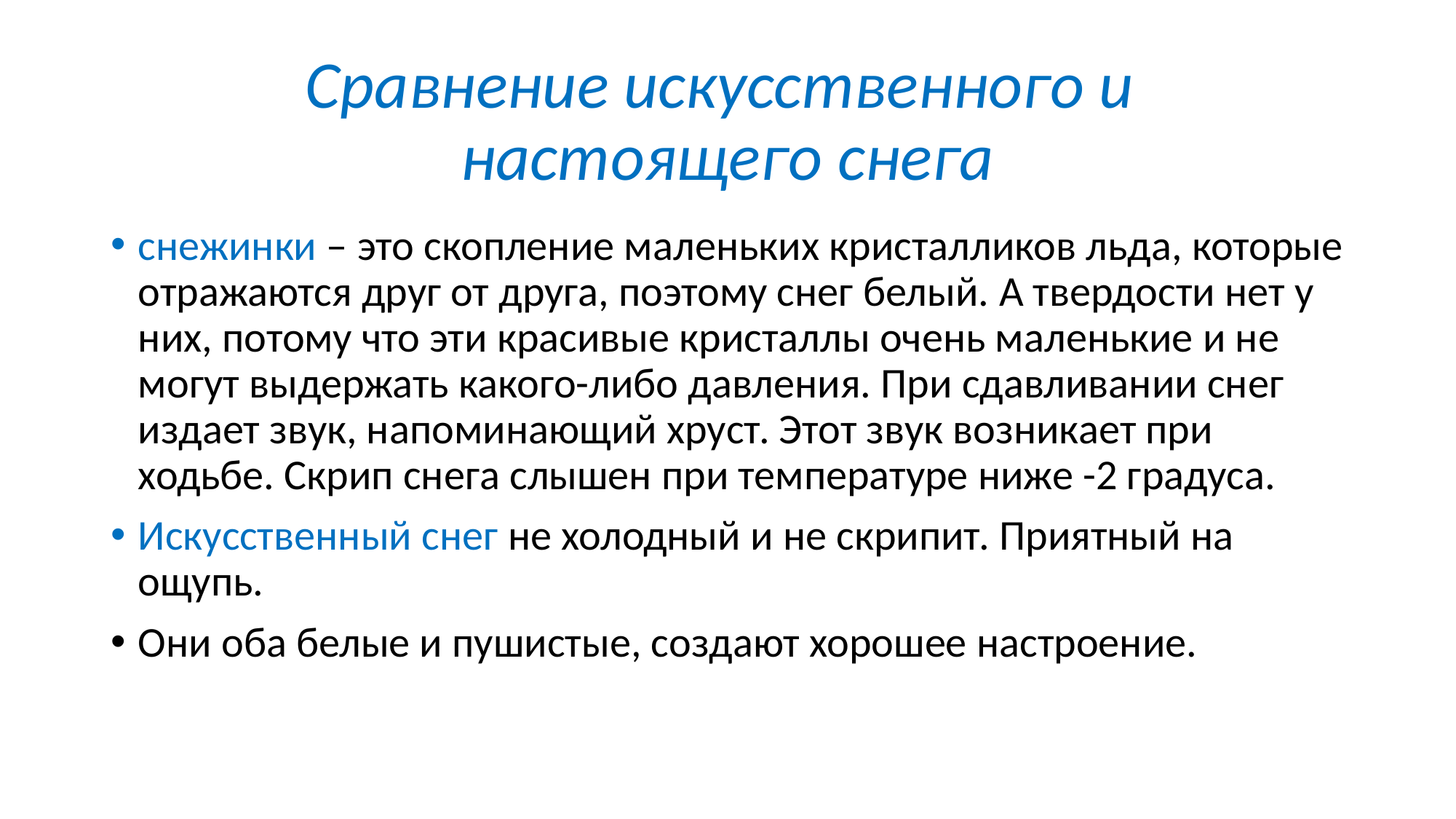

# Сравнение искусственного и настоящего снега
снежинки – это скопление маленьких кристалликов льда, которые отражаются друг от друга, поэтому снег белый. А твердости нет у них, потому что эти красивые кристаллы очень маленькие и не могут выдержать какого-либо давления. При сдавливании снег издает звук, напоминающий хруст. Этот звук возникает при ходьбе. Скрип снега слышен при температуре ниже -2 градуса.
Искусственный снег не холодный и не скрипит. Приятный на ощупь.
Они оба белые и пушистые, создают хорошее настроение.